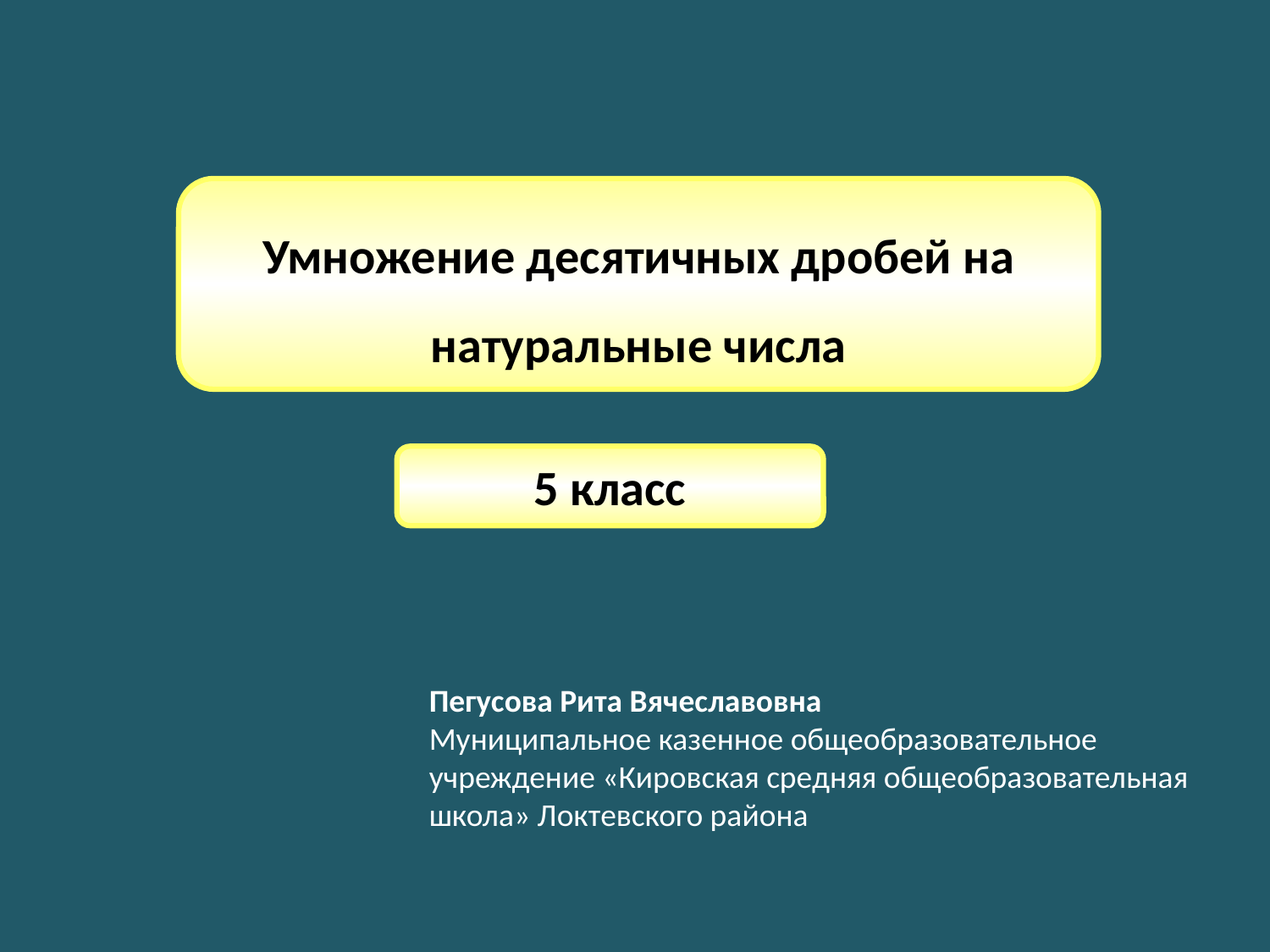

Умножение десятичных дробей на натуральные числа
#
5 класс
Пегусова Рита Вячеславовна
Муниципальное казенное общеобразовательное учреждение «Кировская средняя общеобразовательная школа» Локтевского района